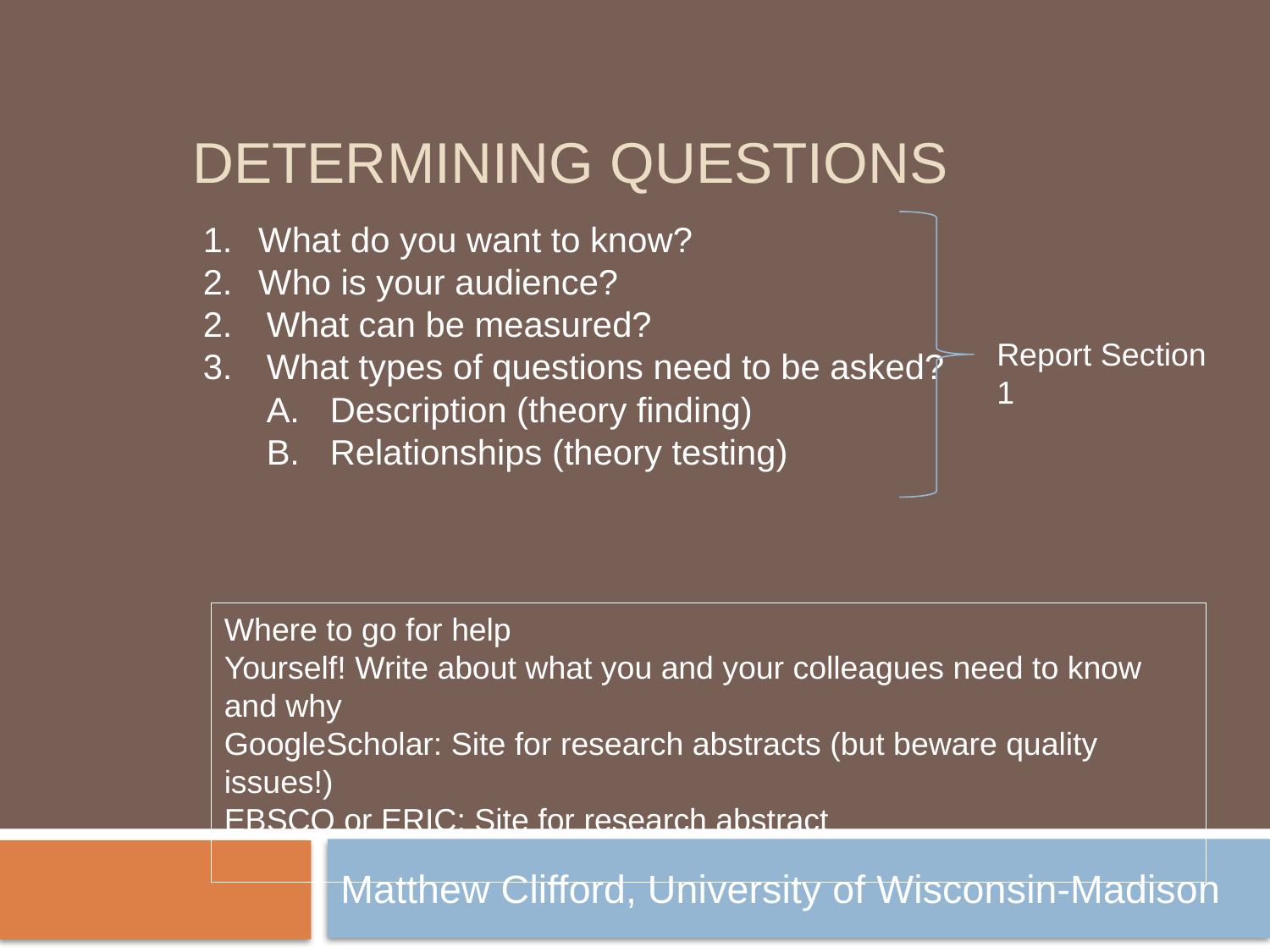

# Determining Questions
What do you want to know?
Who is your audience?
What can be measured?
What types of questions need to be asked?
Description (theory finding)
Relationships (theory testing)

Report Section 1
Where to go for help
Yourself! Write about what you and your colleagues need to know and why
GoogleScholar: Site for research abstracts (but beware quality issues!)
EBSCO or ERIC: Site for research abstract

Matthew Clifford, University of Wisconsin-Madison